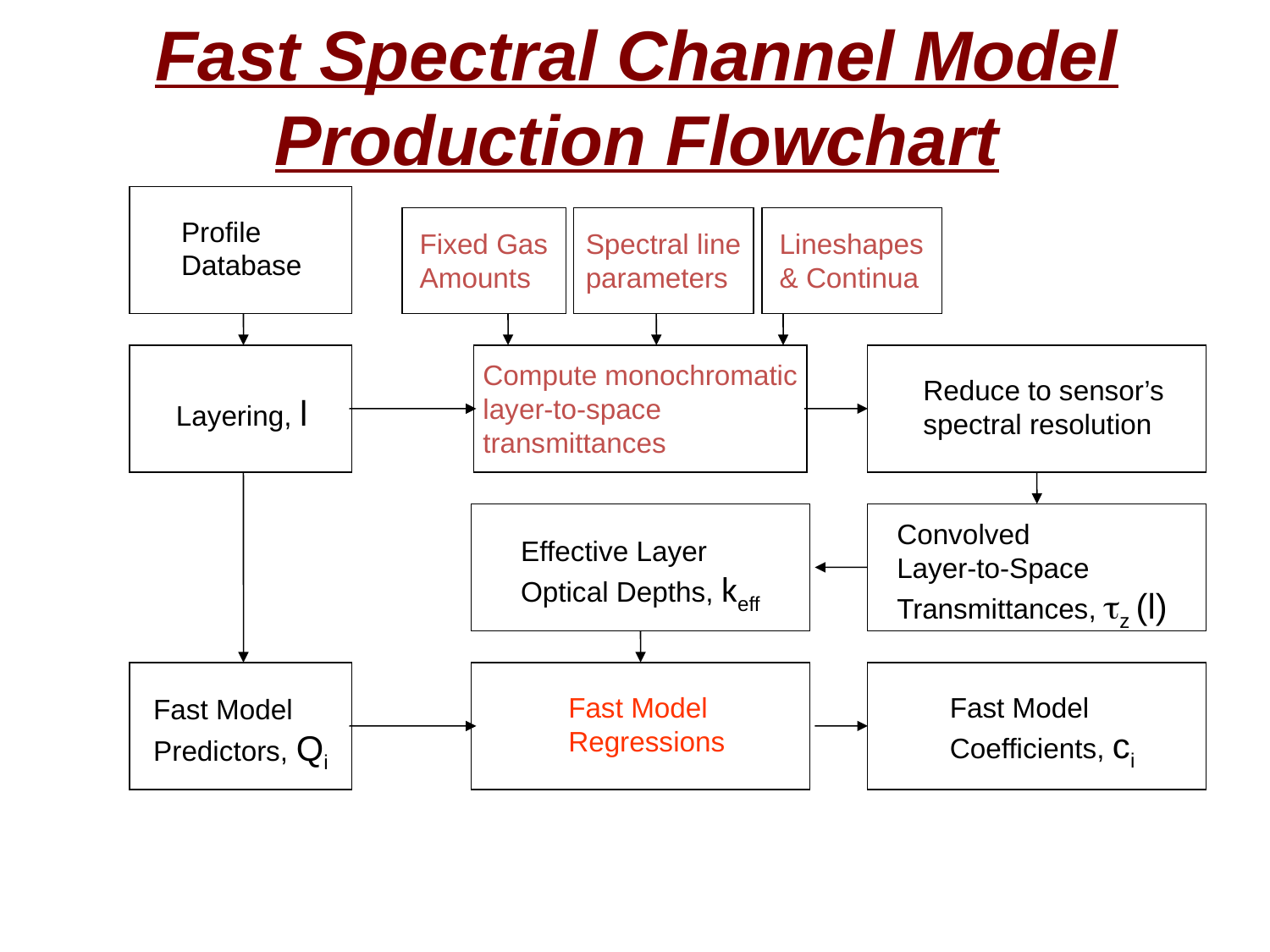

Fast Spectral Channel Model Production Flowchart

Profile
Database

Fixed Gas
Amounts

Spectral line
parameters

Lineshapes
& Continua

Layering, l

Compute monochromatic
layer-to-space
transmittances

Reduce to sensor’s
spectral resolution

Effective Layer
Optical Depths, keff

Convolved
Layer-to-Space
Transmittances, τz (l)

Fast Model
Predictors, Qi

Fast Model
Regressions

Fast Model
Coefficients, ci